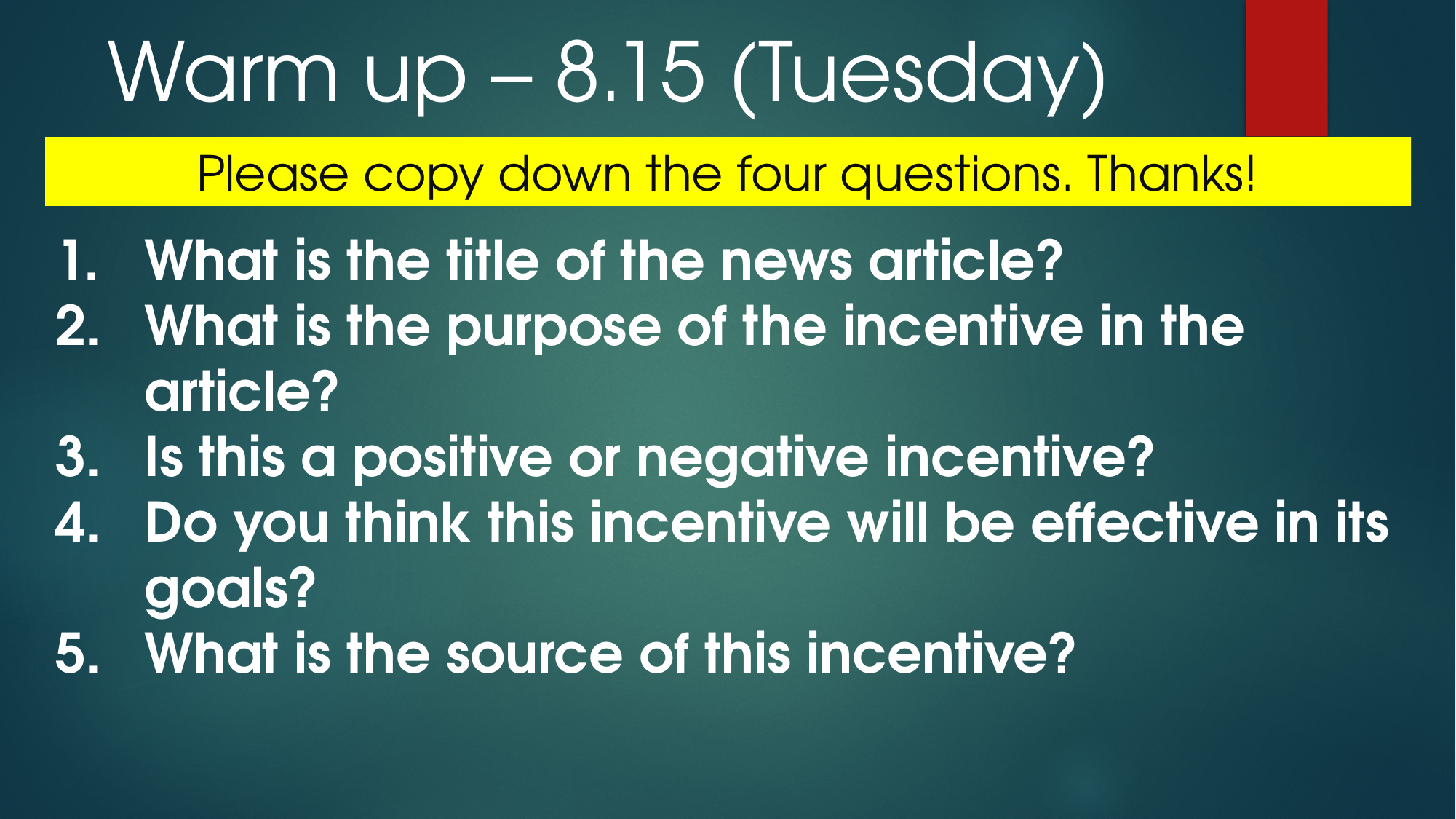

Warm up – 8.15 (Tuesday)
Please copy down the four questions. Thanks!
What is the title of the news article?
What is the purpose of the incentive in the article?
Is this a positive or negative incentive?
Do you think this incentive will be effective in its goals?
What is the source of this incentive?